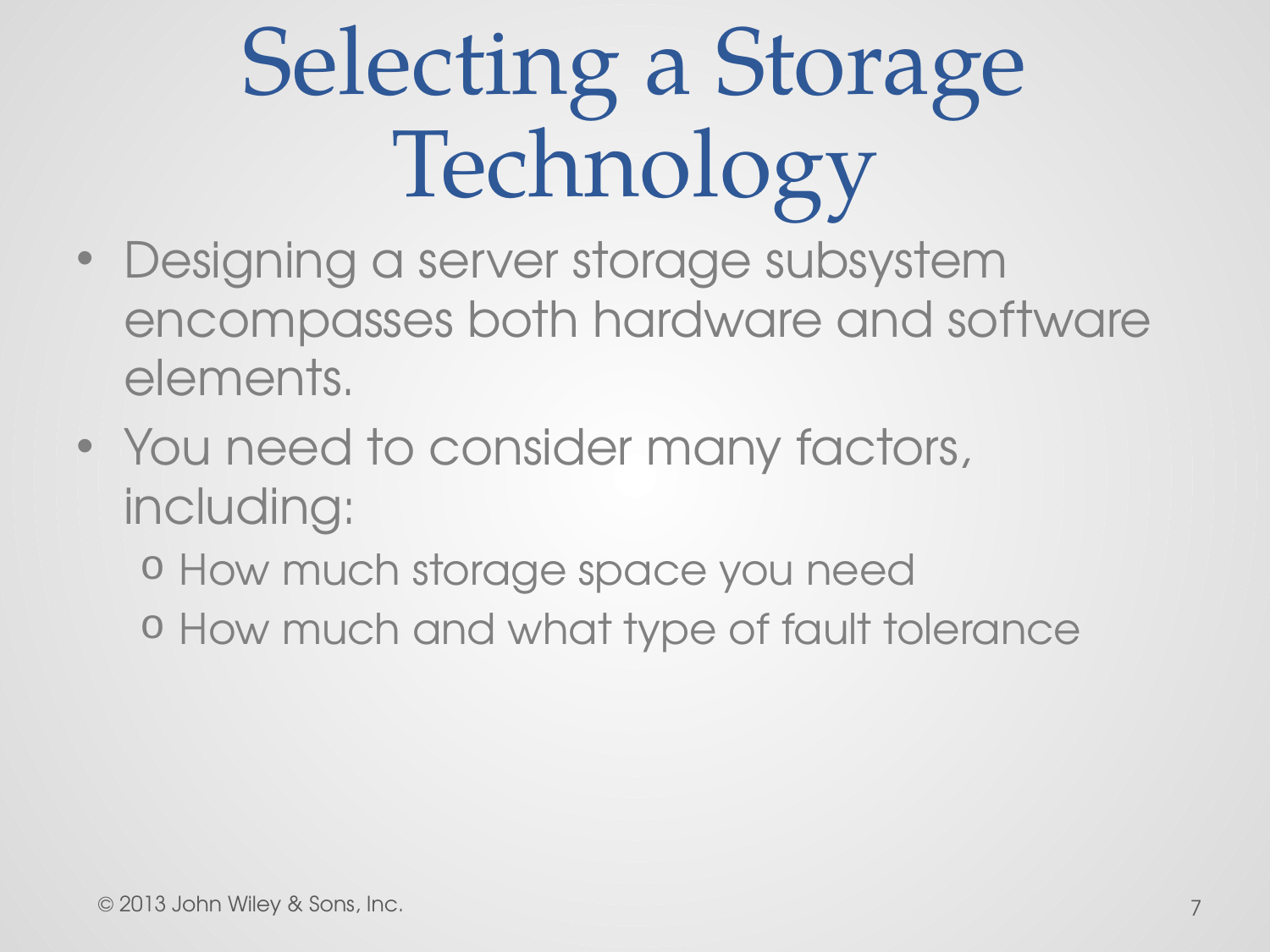

# Selecting a Storage Technology
Designing a server storage subsystem encompasses both hardware and software elements.
You need to consider many factors, including:
How much storage space you need
How much and what type of fault tolerance

© 2013 John Wiley & Sons, Inc.
7